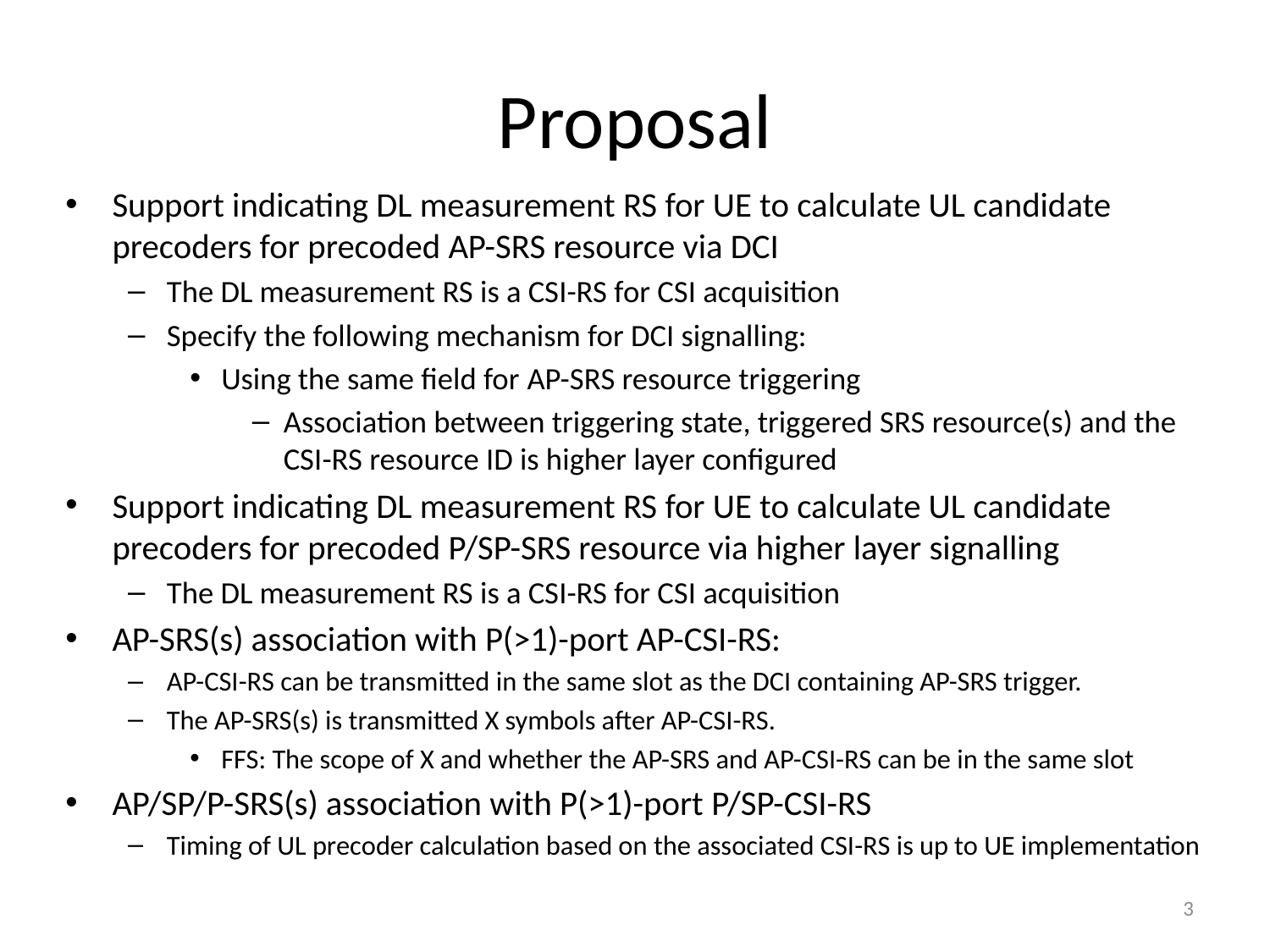

# Proposal
Support indicating DL measurement RS for UE to calculate UL candidate precoders for precoded AP-SRS resource via DCI
The DL measurement RS is a CSI-RS for CSI acquisition
Specify the following mechanism for DCI signalling:
Using the same field for AP-SRS resource triggering
Association between triggering state, triggered SRS resource(s) and the CSI-RS resource ID is higher layer configured
Support indicating DL measurement RS for UE to calculate UL candidate precoders for precoded P/SP-SRS resource via higher layer signalling
The DL measurement RS is a CSI-RS for CSI acquisition
AP-SRS(s) association with P(>1)-port AP-CSI-RS:
AP-CSI-RS can be transmitted in the same slot as the DCI containing AP-SRS trigger.
The AP-SRS(s) is transmitted X symbols after AP-CSI-RS.
FFS: The scope of X and whether the AP-SRS and AP-CSI-RS can be in the same slot
AP/SP/P-SRS(s) association with P(>1)-port P/SP-CSI-RS
Timing of UL precoder calculation based on the associated CSI-RS is up to UE implementation
3